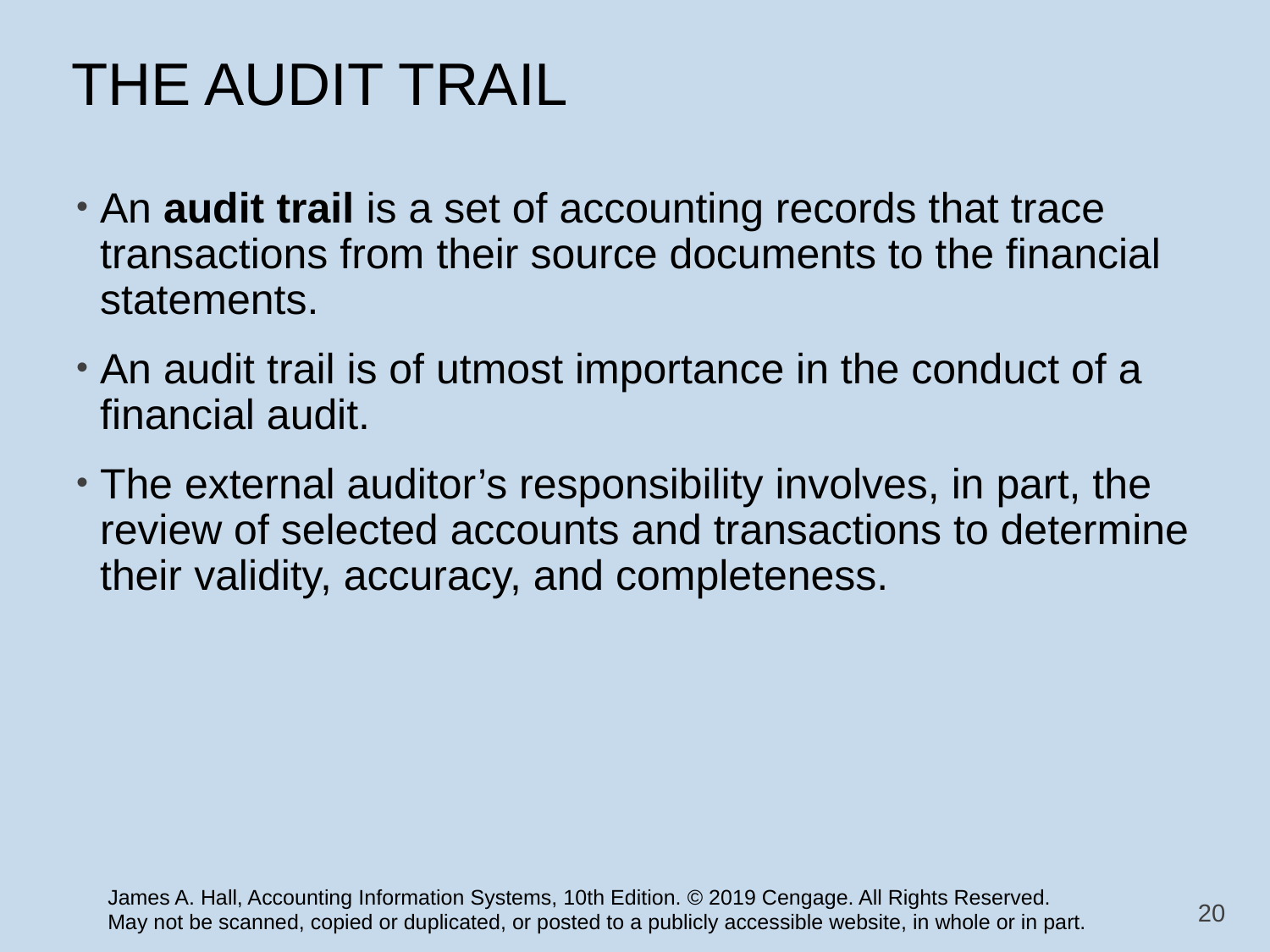

# THE AUDIT TRAIL
An audit trail is a set of accounting records that trace transactions from their source documents to the financial statements.
An audit trail is of utmost importance in the conduct of a financial audit.
The external auditor’s responsibility involves, in part, the review of selected accounts and transactions to determine their validity, accuracy, and completeness.

20